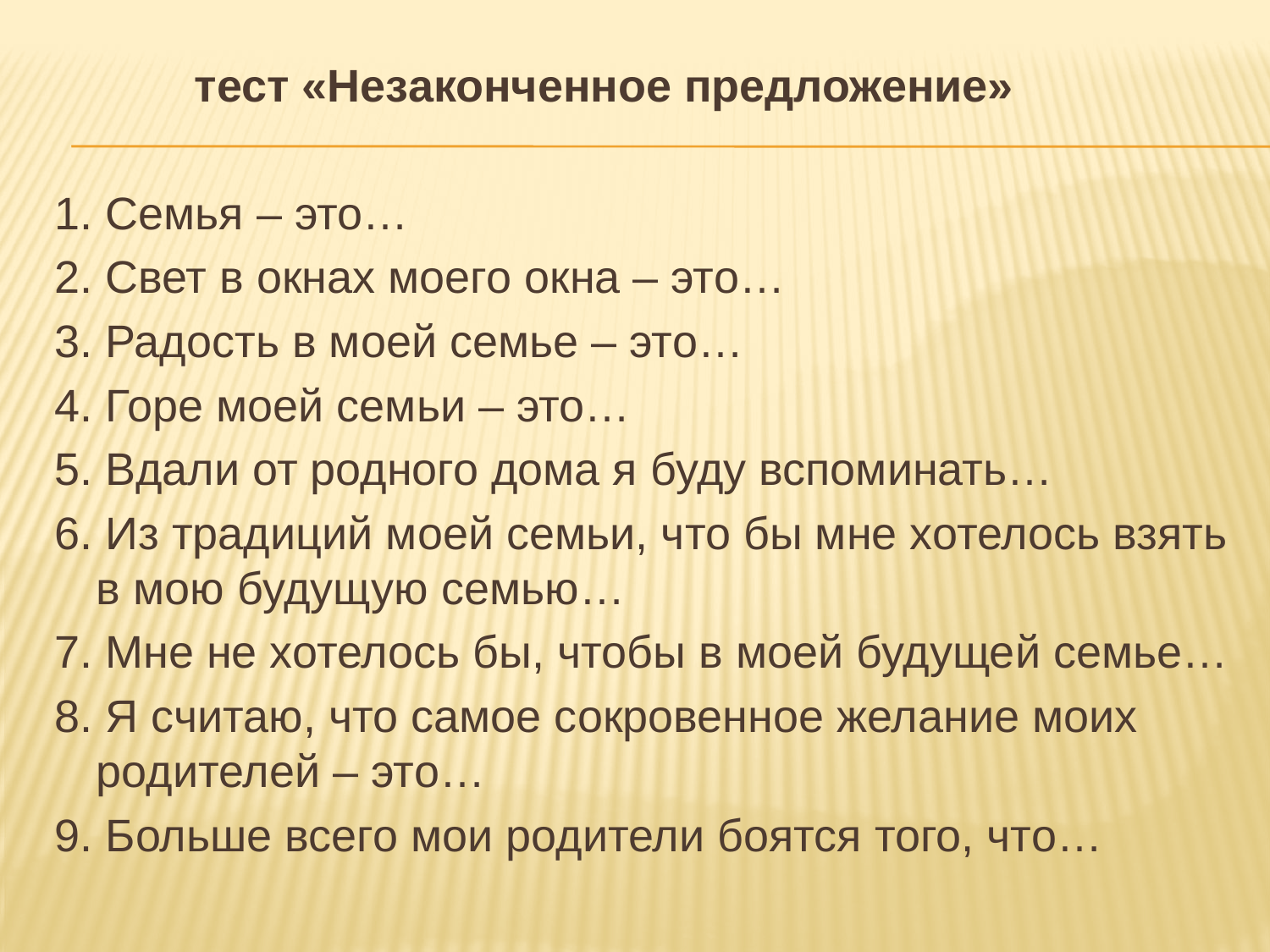

тест «Незаконченное предложение»

1. Семья – это…
2. Свет в окнах моего окна – это…
3. Радость в моей семье – это…
4. Горе моей семьи – это…
5. Вдали от родного дома я буду вспоминать…
6. Из традиций моей семьи, что бы мне хотелось взять в мою будущую семью…
7. Мне не хотелось бы, чтобы в моей будущей семье…
8. Я считаю, что самое сокровенное желание моих родителей – это…
9. Больше всего мои родители боятся того, что…